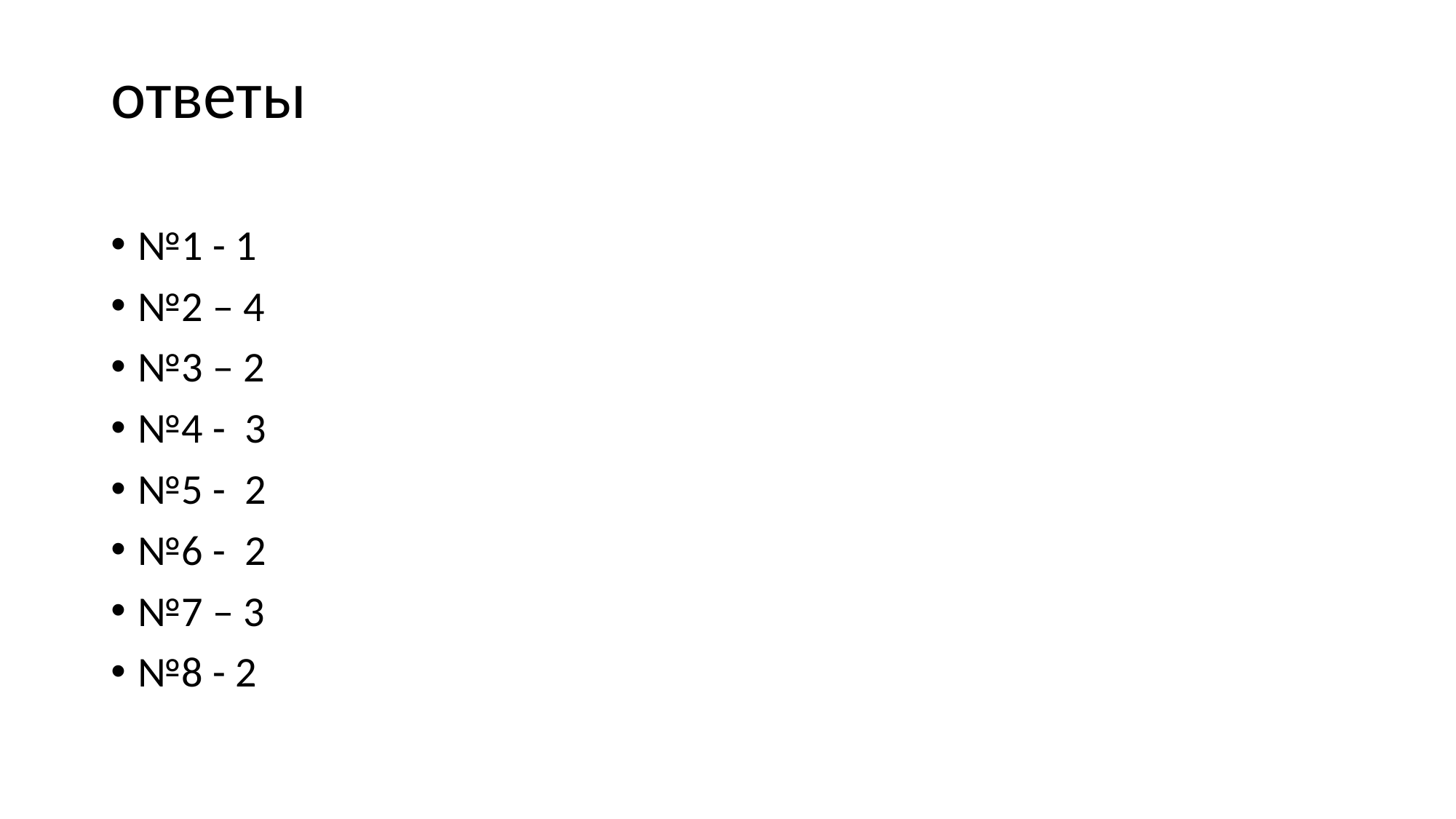

# ответы
№1 - 1
№2 – 4
№3 – 2
№4 -  3
№5 -  2
№6 -  2
№7 – 3
№8 - 2